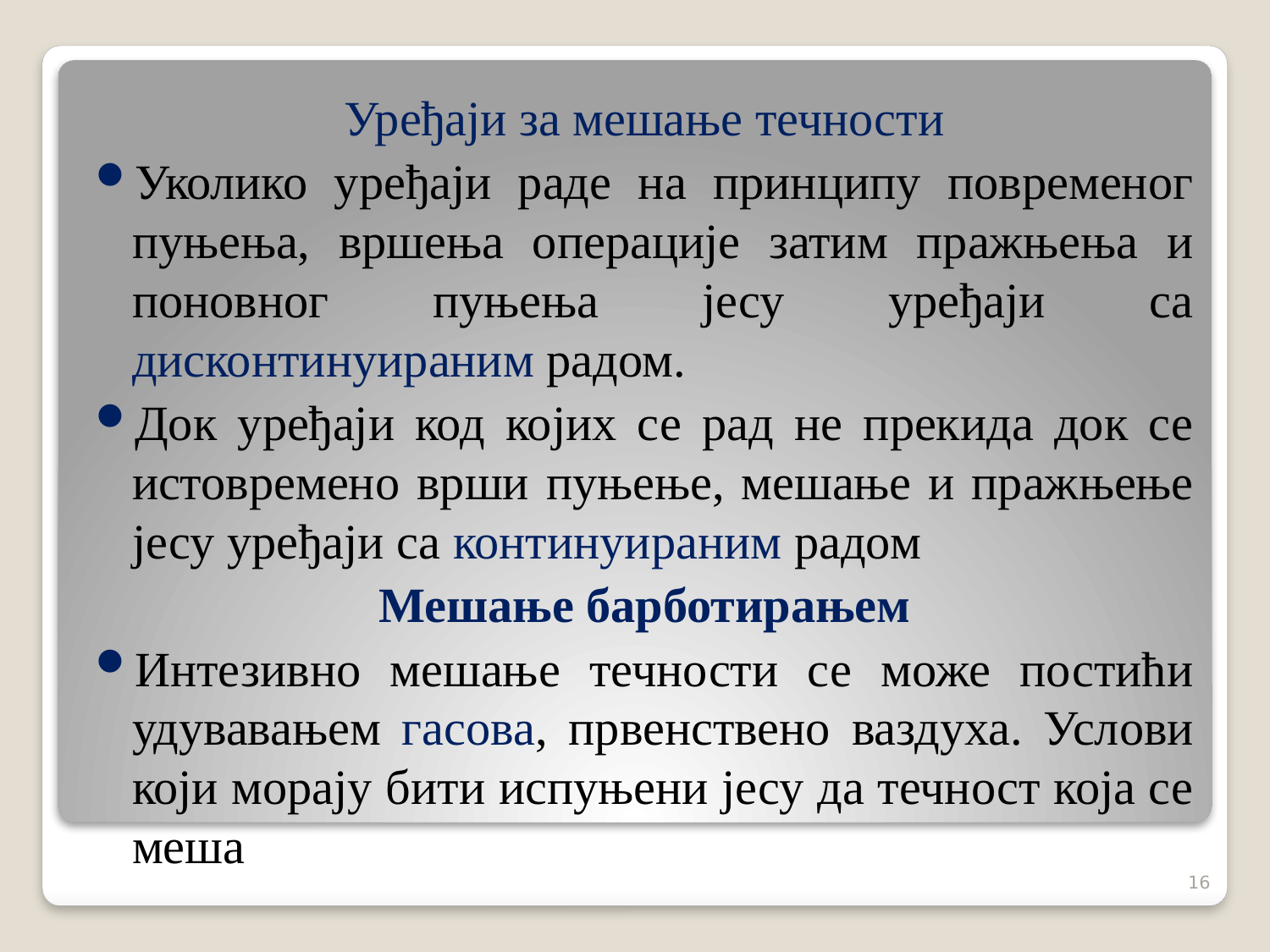

Уређаји за мешање течности
Уколико уређаји раде на принципу повременог пуњења, вршења операције затим пражњења и поновног пуњења јесу уређаји са дисконтинуираним радом.
Док уређаји код којих се рад не прекида док се истовремено врши пуњење, мешање и пражњење јесу уређаји са континуираним радом
Мешање барботирањем
Интезивно мешање течности се може постићи удувавањем гасова, првенствено ваздуха. Услови који морају бити испуњени јесу да течност која се меша
16